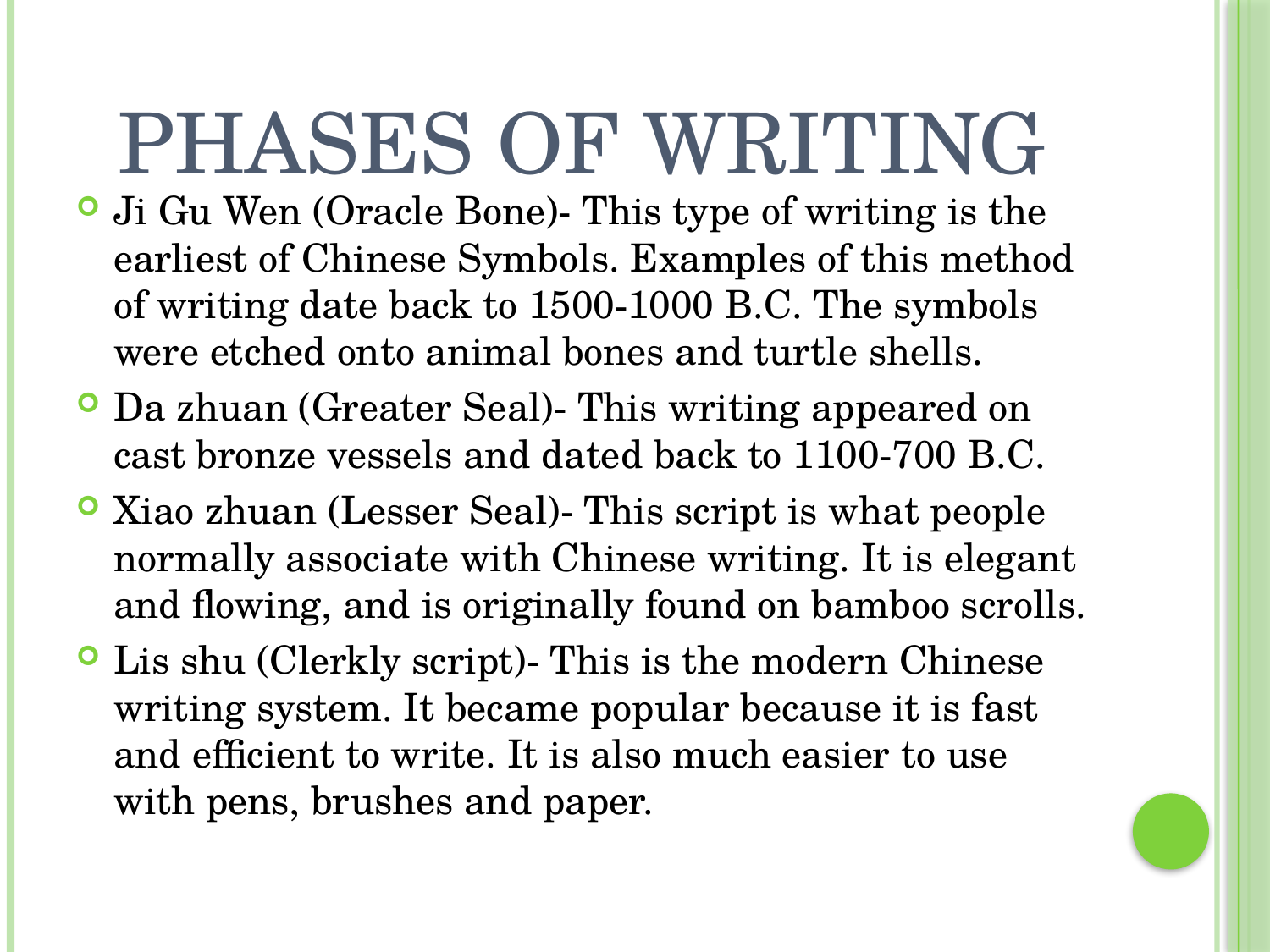

# Phases Of Writing
Ji Gu Wen (Oracle Bone)- This type of writing is the earliest of Chinese Symbols. Examples of this method of writing date back to 1500-1000 B.C. The symbols were etched onto animal bones and turtle shells.
Da zhuan (Greater Seal)- This writing appeared on cast bronze vessels and dated back to 1100-700 B.C.
Xiao zhuan (Lesser Seal)- This script is what people normally associate with Chinese writing. It is elegant and flowing, and is originally found on bamboo scrolls.
Lis shu (Clerkly script)- This is the modern Chinese writing system. It became popular because it is fast and efficient to write. It is also much easier to use with pens, brushes and paper.